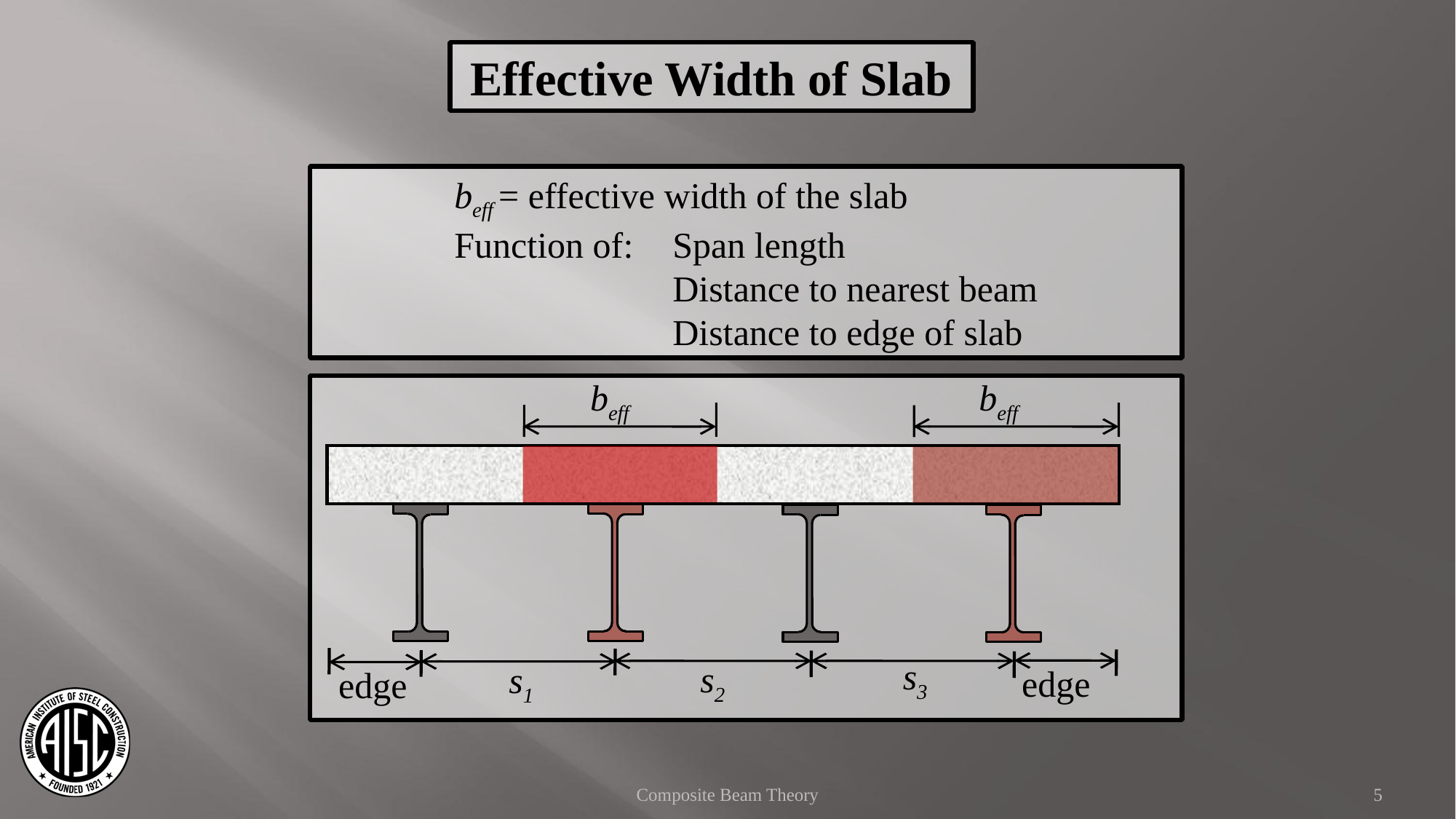

Effective Width of Slab
beff = effective width of the slab
Function of: 	Span length
		Distance to nearest beam
		Distance to edge of slab
beff
beff

s3
s2
s1
edge
edge

Composite Beam Theory
5